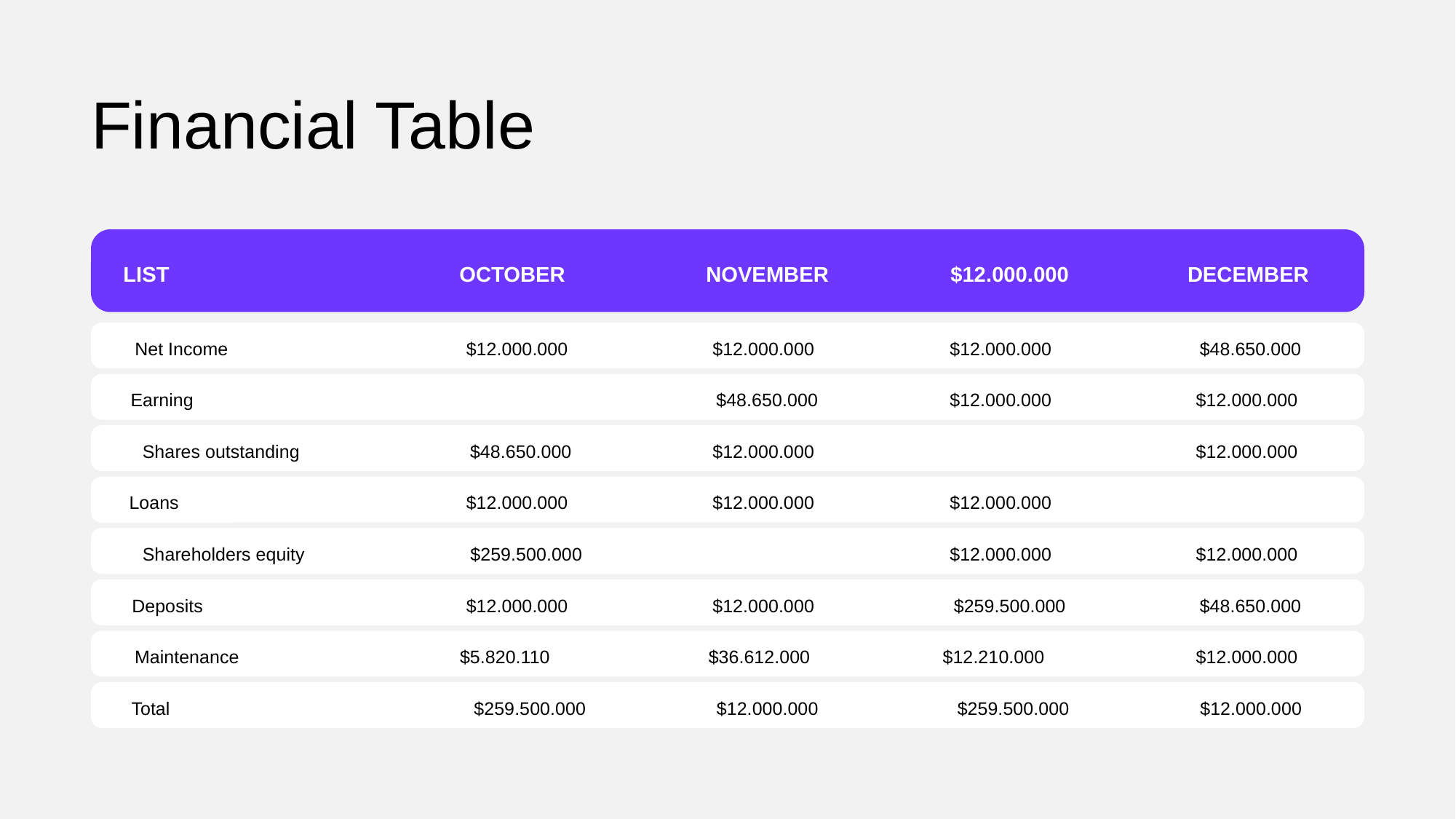

# Financial Table

LIST
OCTOBER
NOVEMBER
$12.000.000
DECEMBER

Net Income
$12.000.000
$12.000.000
$12.000.000
$48.650.000

Earning
$48.650.000
$12.000.000
$12.000.000

Shares outstanding
$48.650.000
$12.000.000
$12.000.000

Loans
$12.000.000
$12.000.000
$12.000.000

Shareholders equity
$259.500.000
$12.000.000
$12.000.000

Deposits
$12.000.000
$12.000.000
$259.500.000
$48.650.000

Maintenance
$5.820.110
$36.612.000
$12.210.000
$12.000.000

Total
$259.500.000
$12.000.000
$259.500.000
$12.000.000